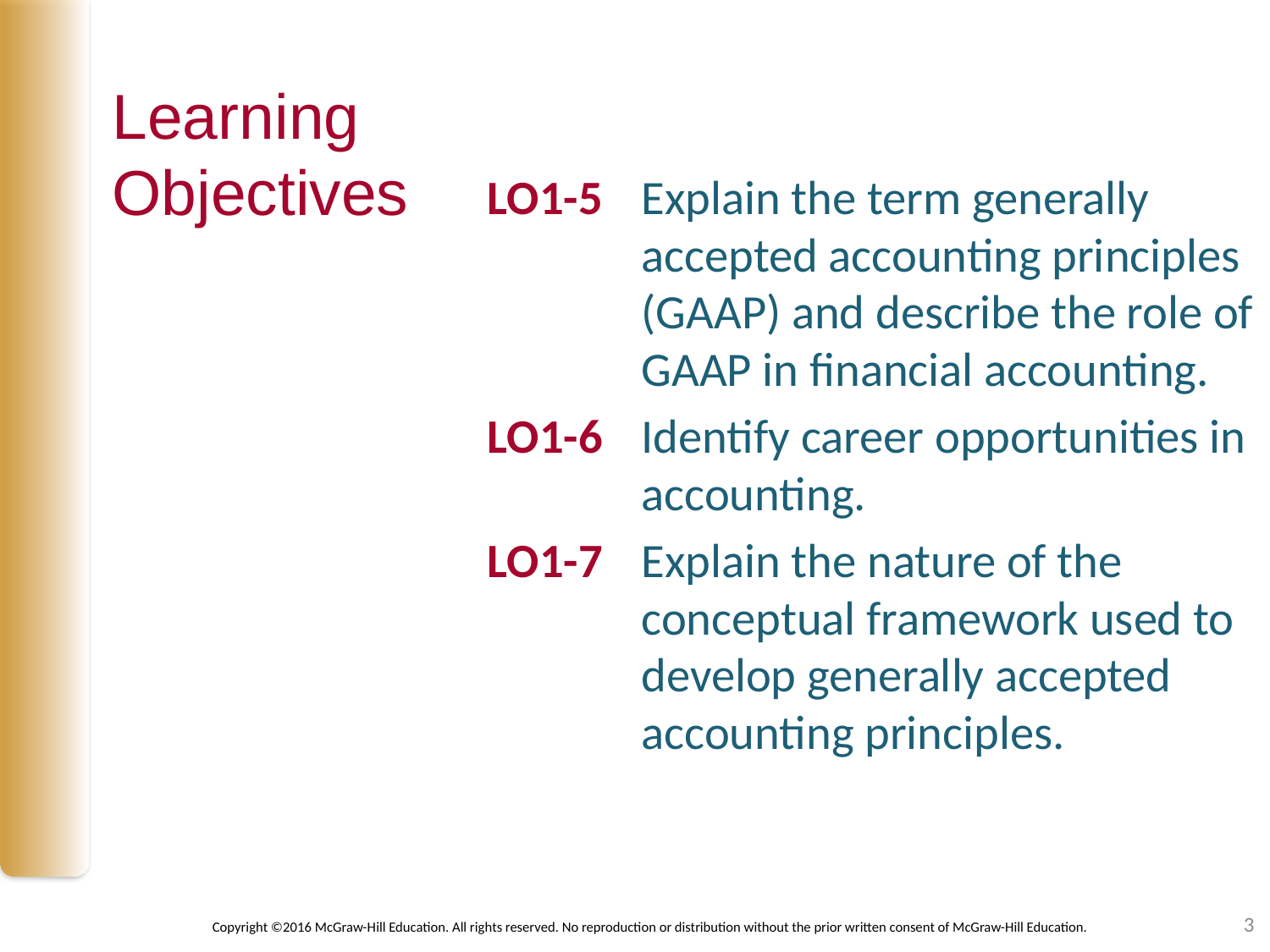

LO1-5	Explain the term generally accepted accounting principles (GAAP) and describe the role of GAAP in financial accounting.
LO1-6	Identify career opportunities in accounting.
LO1-7	Explain the nature of the conceptual framework used to develop generally accepted accounting principles.

3
Copyright ©2016 McGraw-Hill Education. All rights reserved. No reproduction or distribution without the prior written consent of McGraw-Hill Education.